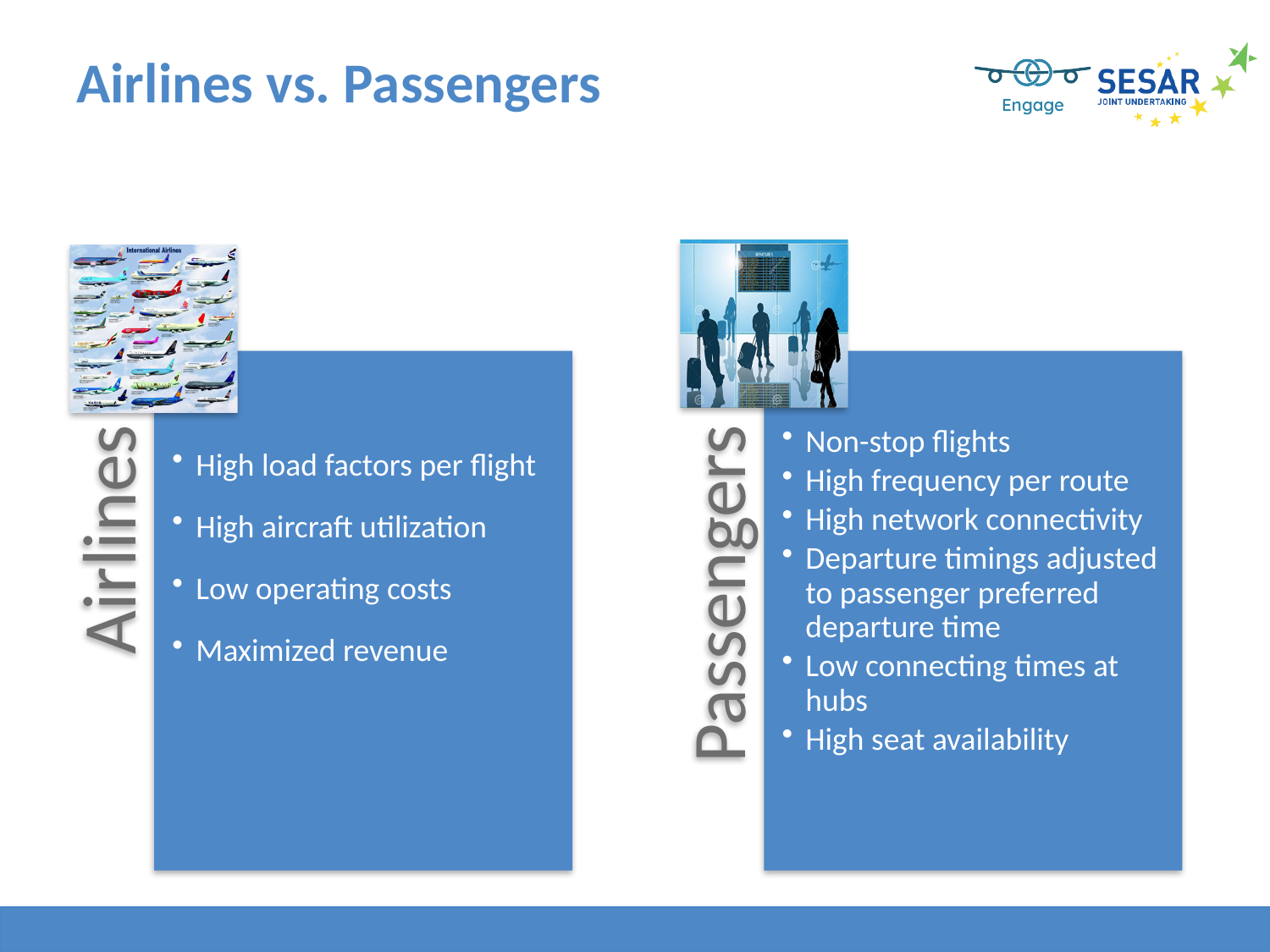

# Airlines vs. Passengers
Airlines
High load factors per flight
High aircraft utilization
Low operating costs
Maximized revenue
Passengers
Non-stop flights
High frequency per route
High network connectivity
Departure timings adjusted to passenger preferred departure time
Low connecting times at hubs
High seat availability